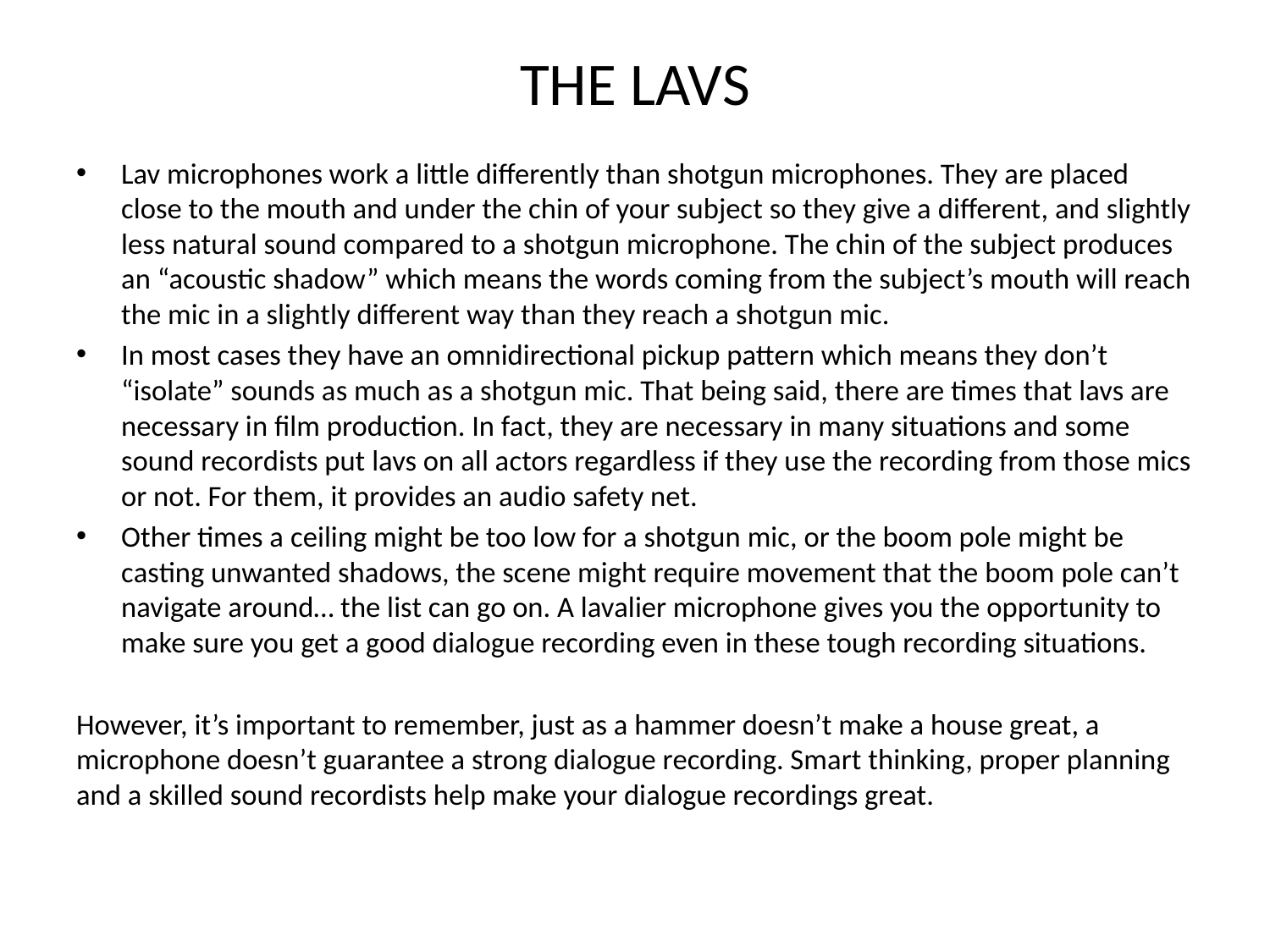

# THE LAVS
Lav microphones work a little differently than shotgun microphones. They are placed close to the mouth and under the chin of your subject so they give a different, and slightly less natural sound compared to a shotgun microphone. The chin of the subject produces an “acoustic shadow” which means the words coming from the subject’s mouth will reach the mic in a slightly different way than they reach a shotgun mic.
In most cases they have an omnidirectional pickup pattern which means they don’t “isolate” sounds as much as a shotgun mic. That being said, there are times that lavs are necessary in film production. In fact, they are necessary in many situations and some sound recordists put lavs on all actors regardless if they use the recording from those mics or not. For them, it provides an audio safety net.
Other times a ceiling might be too low for a shotgun mic, or the boom pole might be casting unwanted shadows, the scene might require movement that the boom pole can’t navigate around… the list can go on. A lavalier microphone gives you the opportunity to make sure you get a good dialogue recording even in these tough recording situations.

However, it’s important to remember, just as a hammer doesn’t make a house great, a microphone doesn’t guarantee a strong dialogue recording. Smart thinking, proper planning and a skilled sound recordists help make your dialogue recordings great.